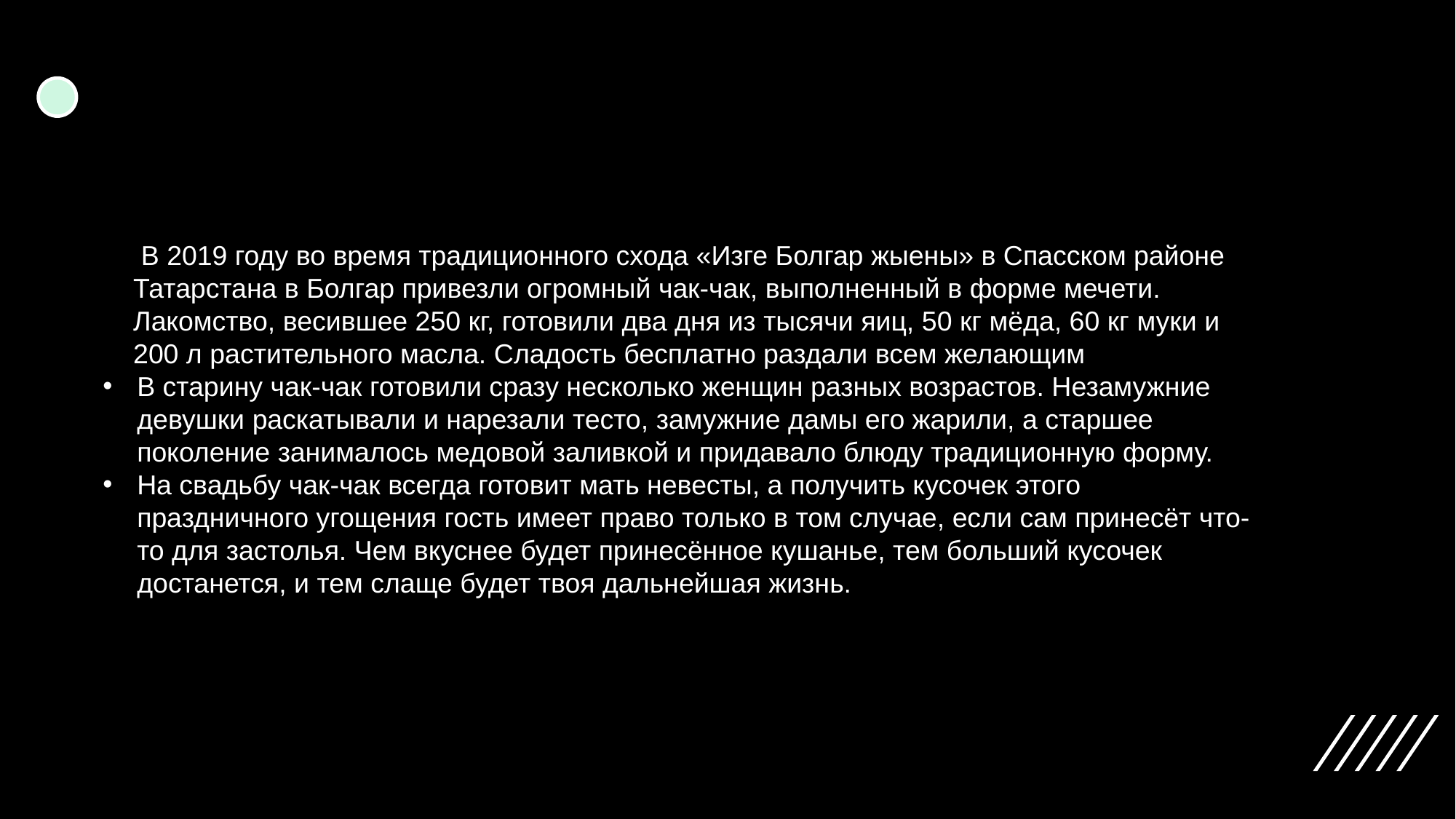

#

     В 2019 году во время традиционного схода «Изге Болгар жыены» в Спасском районе        Татарстана в Болгар привезли огромный чак-чак, выполненный в форме мечети.                Лакомство, весившее 250 кг, готовили два дня из тысячи яиц, 50 кг мёда, 60 кг муки и        200 л растительного масла. Сладость бесплатно раздали всем желающим
В старину чак-чак готовили сразу несколько женщин разных возрастов. Незамужние девушки раскатывали и нарезали тесто, замужние дамы его жарили, а старшее поколение занималось медовой заливкой и придавало блюду традиционную форму.
На свадьбу чак-чак всегда готовит мать невесты, а получить кусочек этого праздничного угощения гость имеет право только в том случае, если сам принесёт что-то для застолья. Чем вкуснее будет принесённое кушанье, тем больший кусочек достанется, и тем слаще будет твоя дальнейшая жизнь.